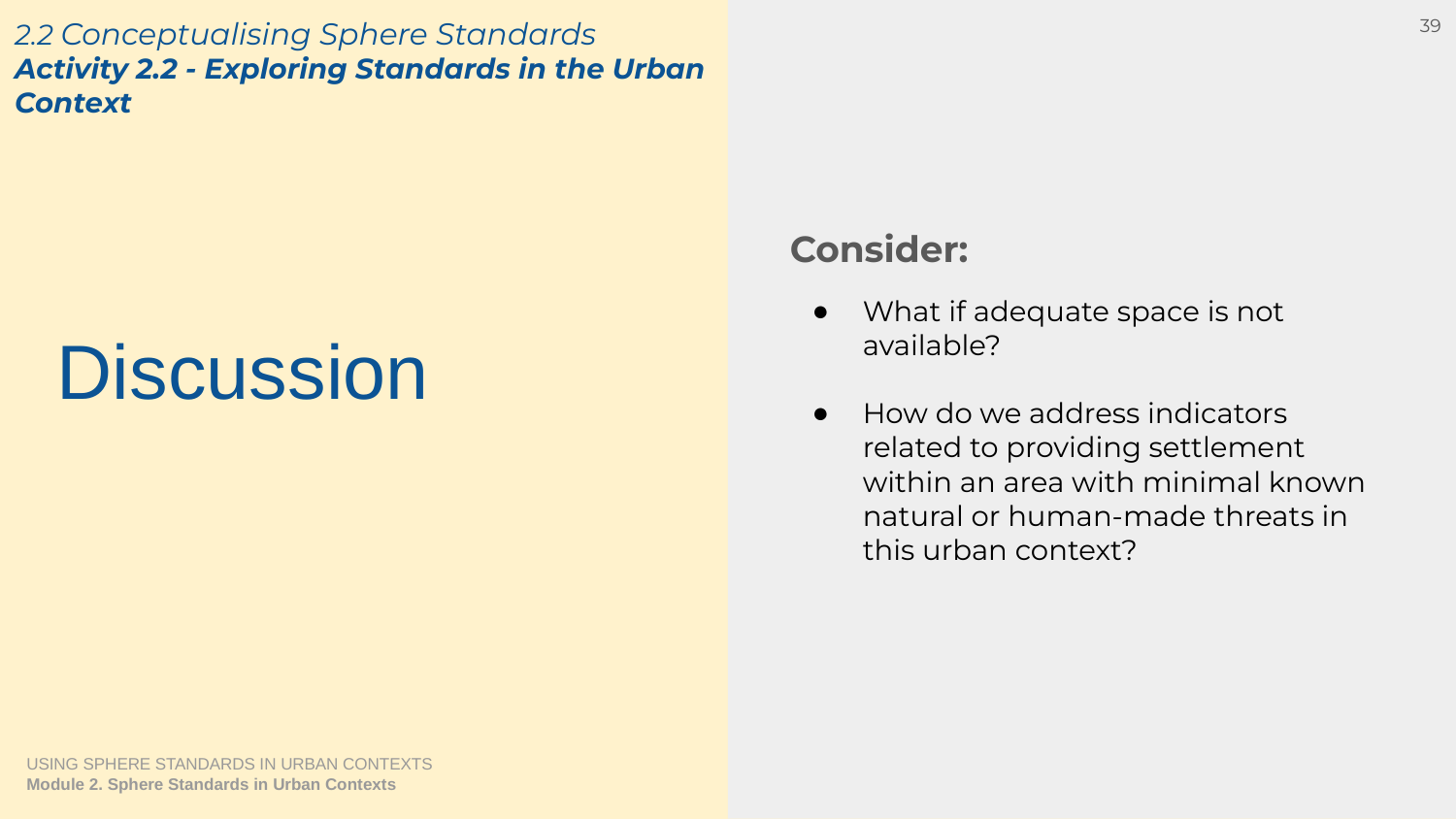

2.2 Conceptualising Sphere Standards
Activity 2.2 - Exploring Standards in the Urban Context
39
Consider:
What if adequate space is not available?

How do we address indicators related to providing settlement within an area with minimal known natural or human-made threats in this urban context?
Discussion
USING SPHERE STANDARDS IN URBAN CONTEXTS
Module 2. Sphere Standards in Urban Contexts